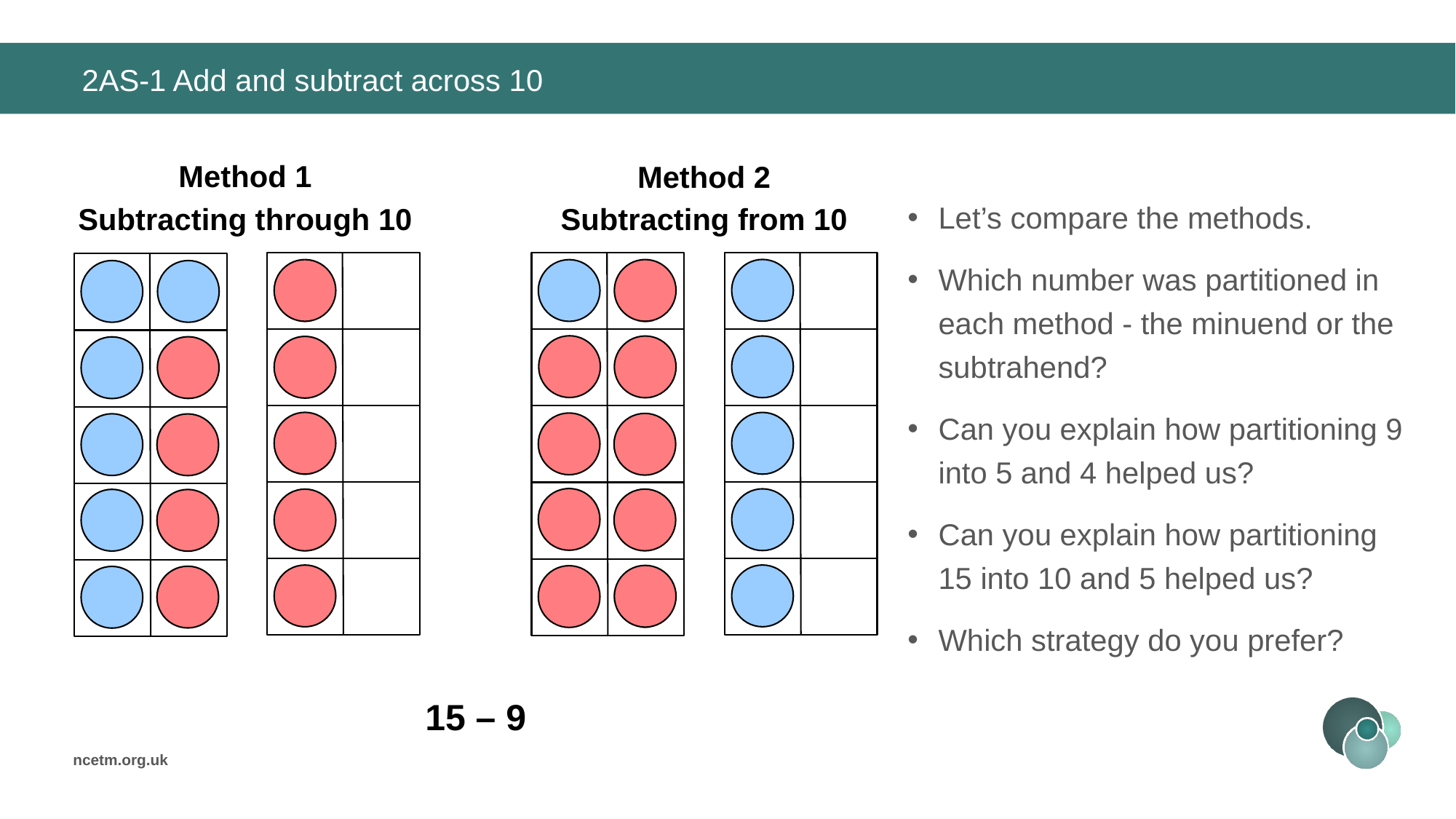

# 2AS-1 Add and subtract across 10
Method 1
Subtracting through 10
Method 2
Subtracting from 10
Let’s compare the methods.
Which number was partitioned in each method - the minuend or the subtrahend?
Can you explain how partitioning 9 into 5 and 4 helped us?
Can you explain how partitioning 15 into 10 and 5 helped us?
Which strategy do you prefer?

15 – 9